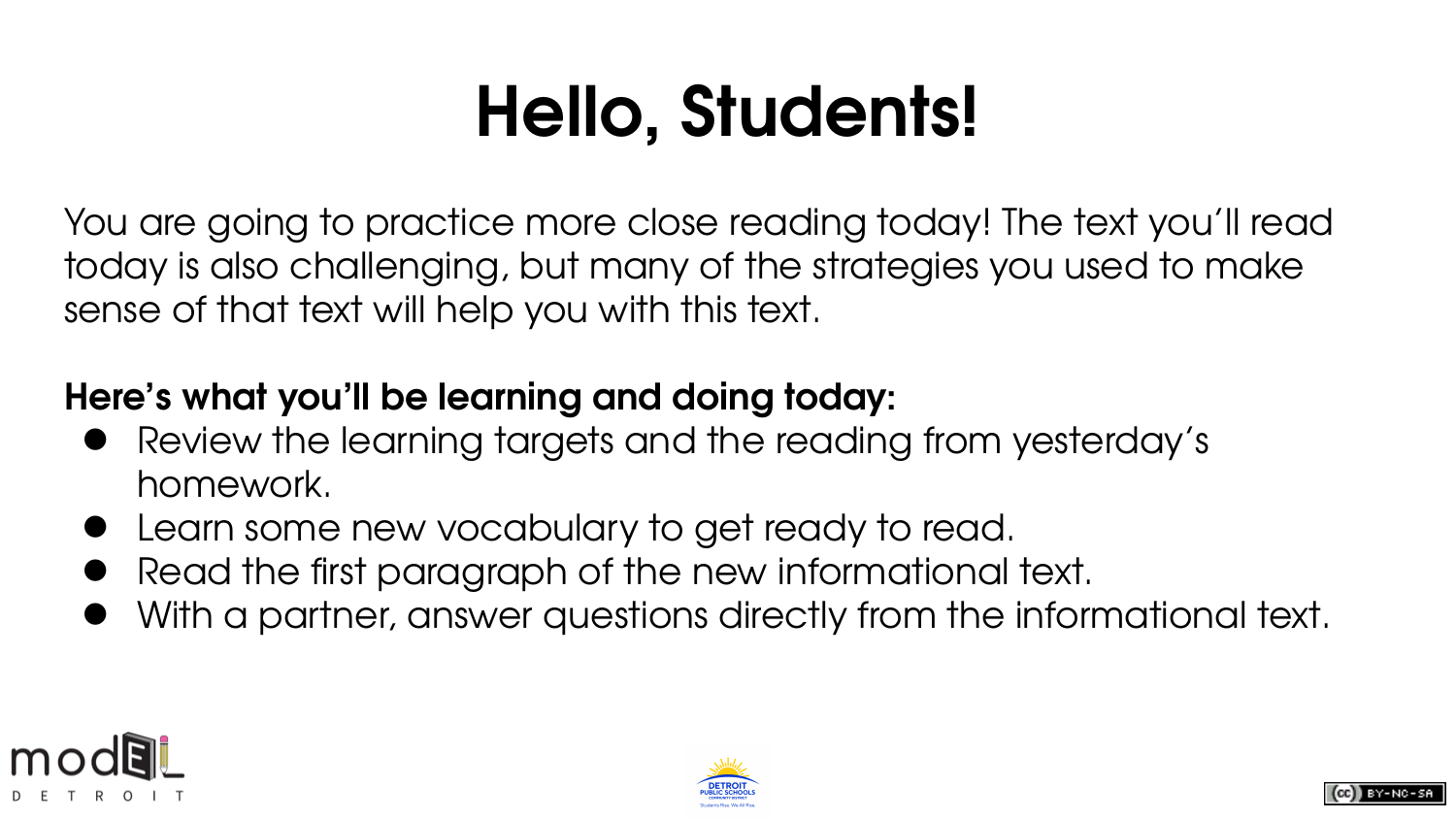

# Hello, Students!
You are going to practice more close reading today! The text you’ll read today is also challenging, but many of the strategies you used to make sense of that text will help you with this text.

Here’s what you’ll be learning and doing today:
Review the learning targets and the reading from yesterday’s homework.
Learn some new vocabulary to get ready to read.
Read the first paragraph of the new informational text.
With a partner, answer questions directly from the informational text.